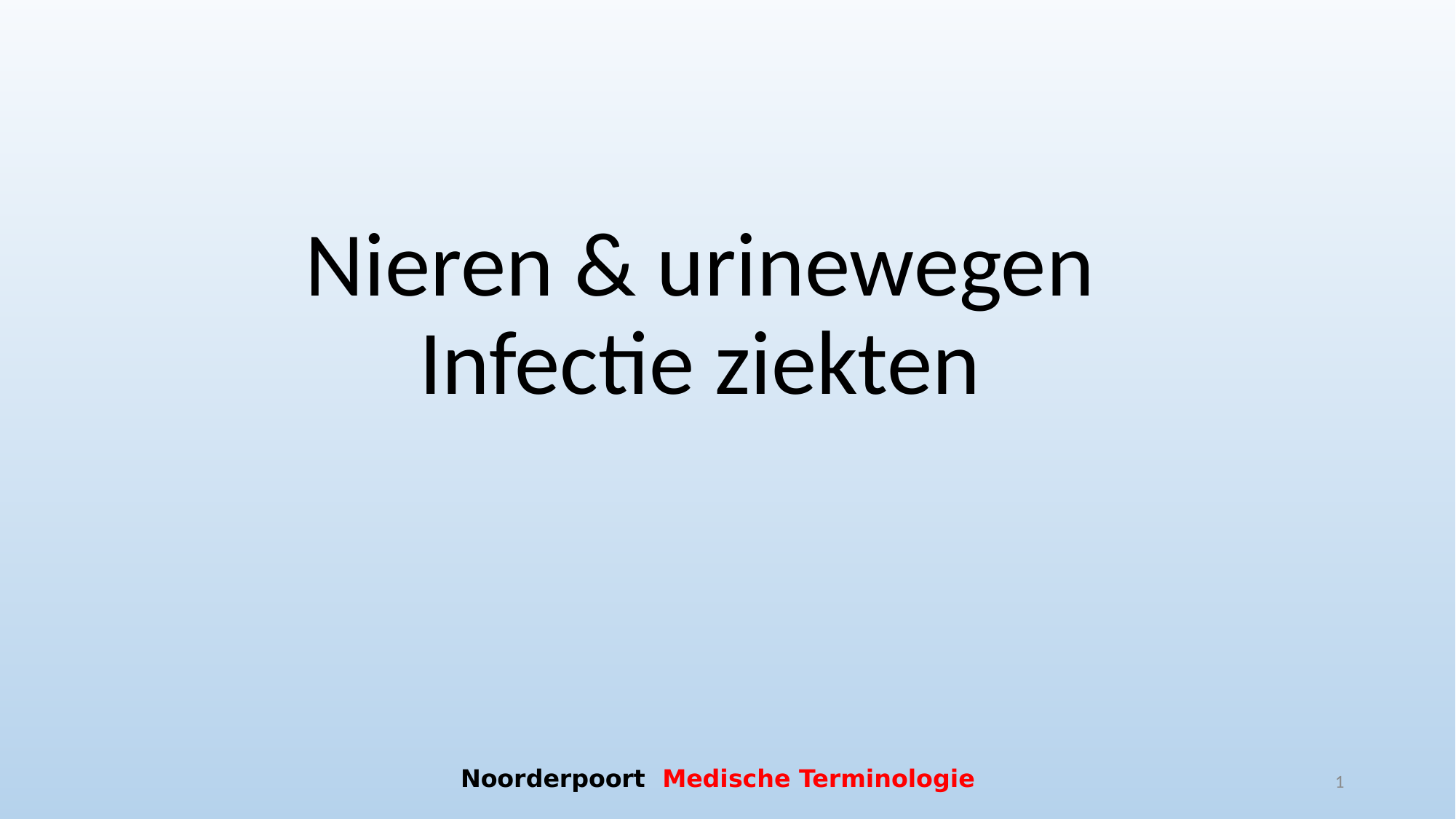

# Nieren & urinewegen Infectie ziekten

Noorderpoort  Medische Terminologie
1